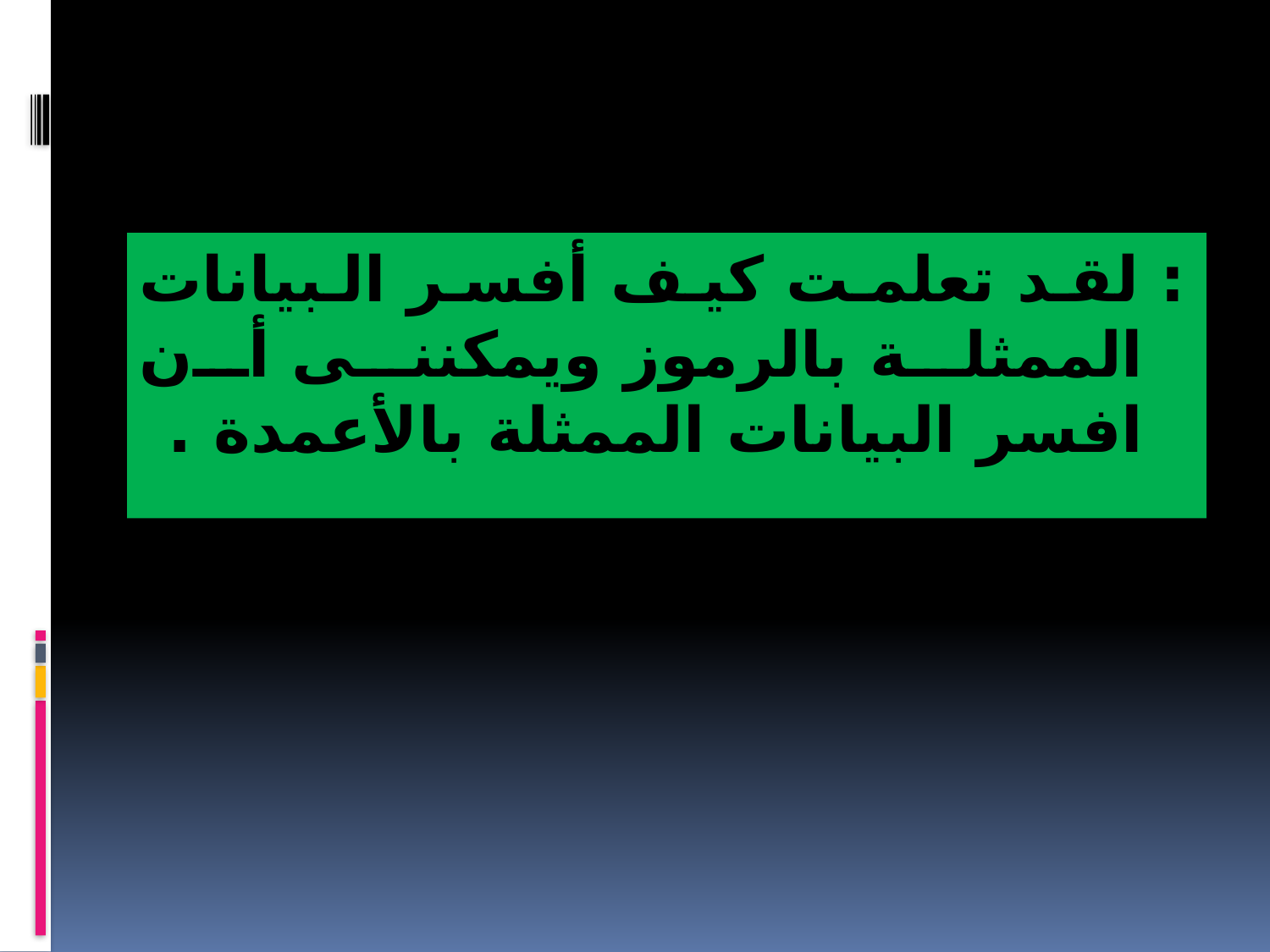

: لقد تعلمت كيف أفسر البيانات الممثلة بالرموز ويمكننى أن افسر البيانات الممثلة بالأعمدة .